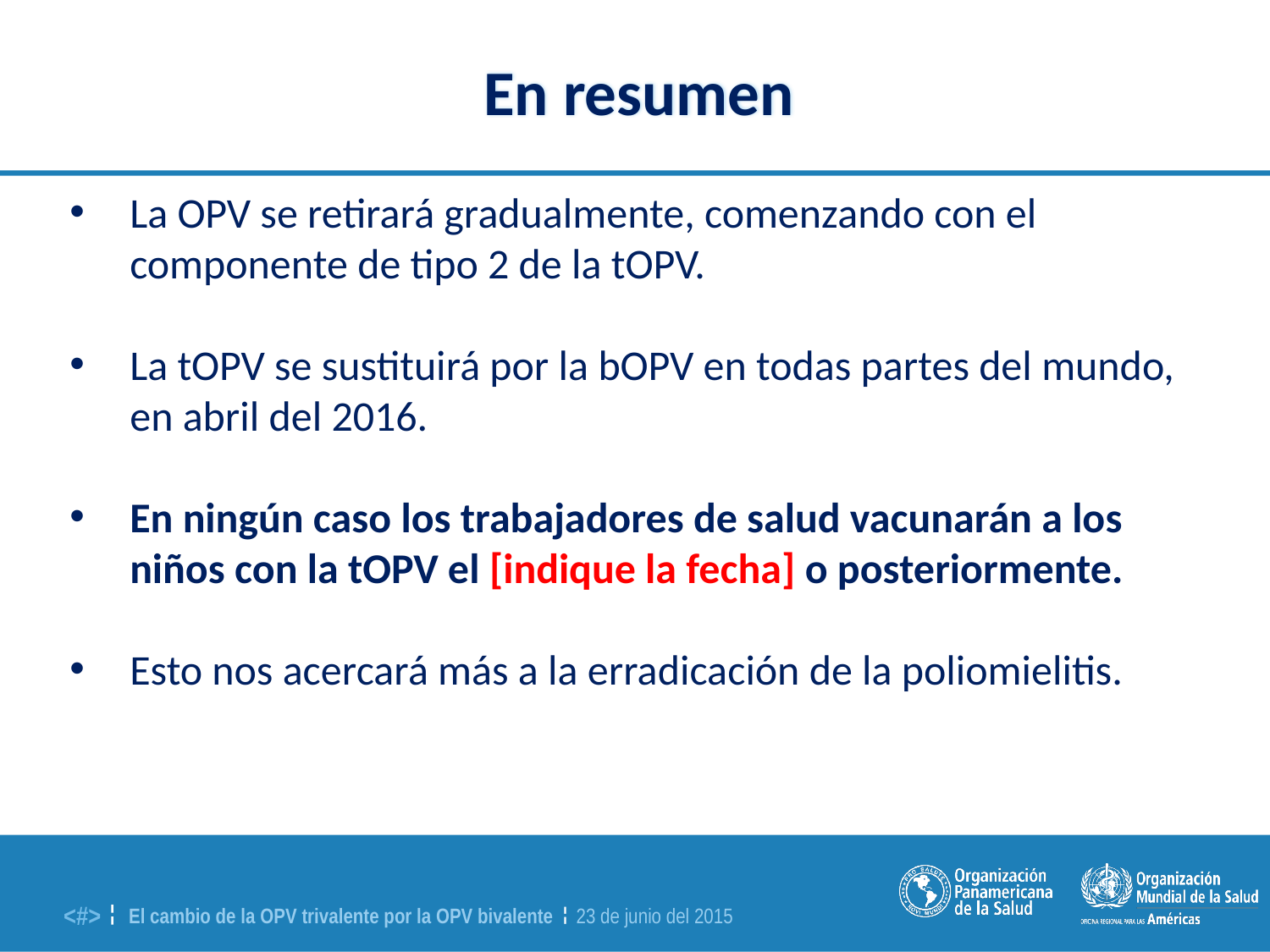

En resumen
La OPV se retirará gradualmente, comenzando con el componente de tipo 2 de la tOPV.
La tOPV se sustituirá por la bOPV en todas partes del mundo, en abril del 2016.

En ningún caso los trabajadores de salud vacunarán a los niños con la tOPV el [indique la fecha] o posteriormente.

Esto nos acercará más a la erradicación de la poliomielitis.